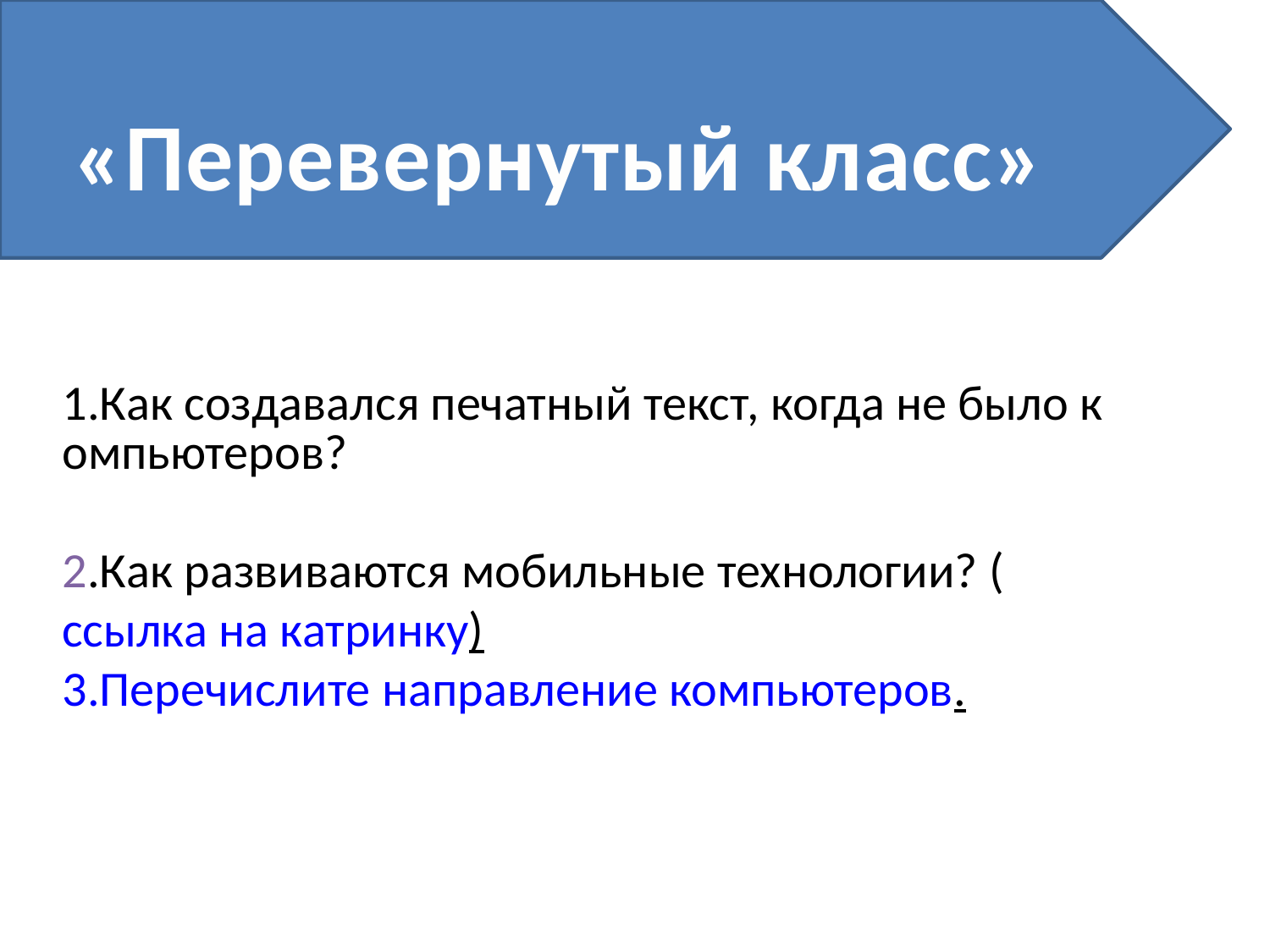

«Перевернутый класс»
# 1.Как создавался печатный текст, когда не было компьютеров? 2.Как развиваются мобильные технологии? (ссылка на катринку) 3.Перечислите направление компьютеров.